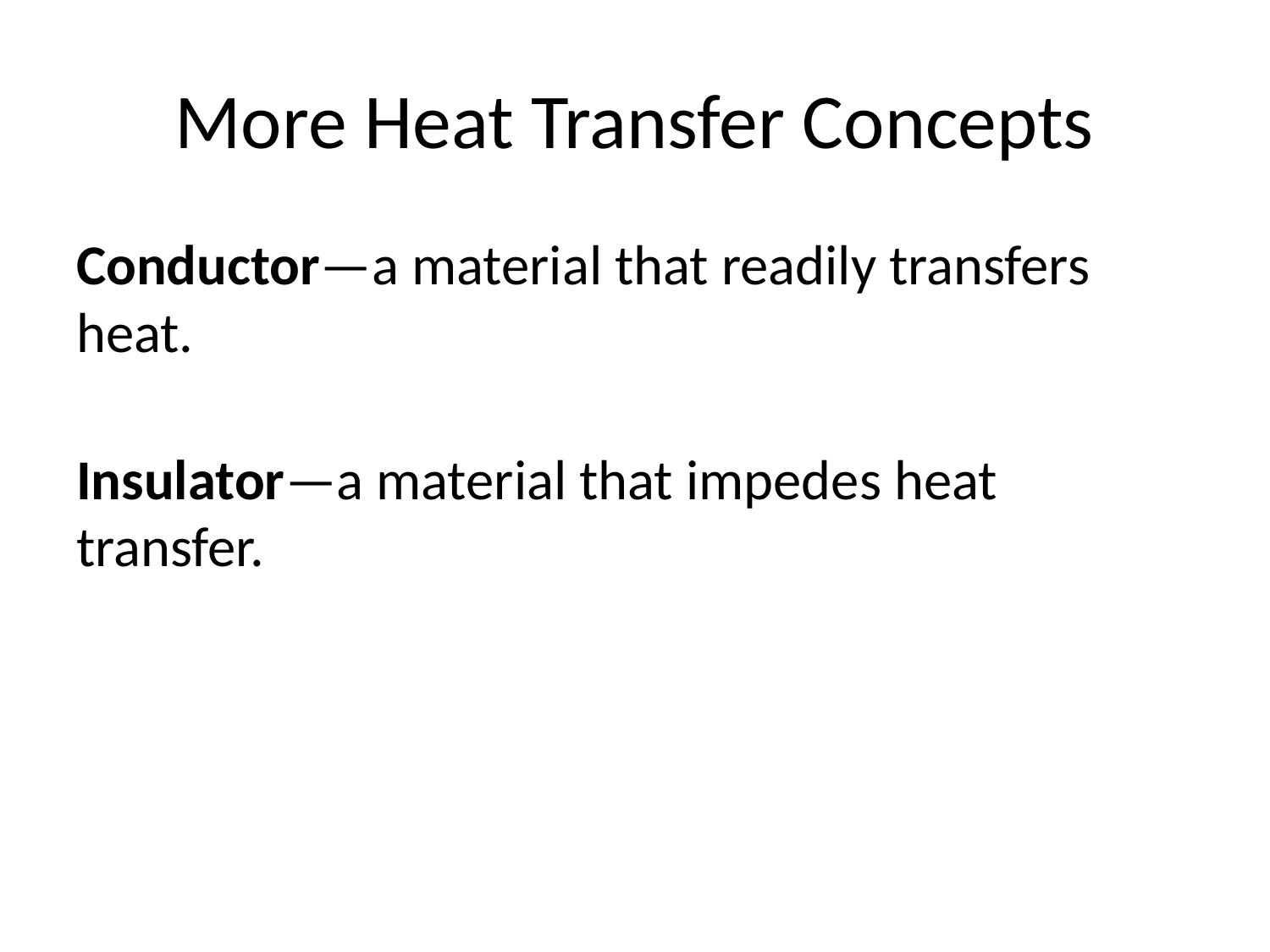

# More Heat Transfer Concepts
Conductor—a material that readily transfers heat.
Insulator—a material that impedes heat transfer.